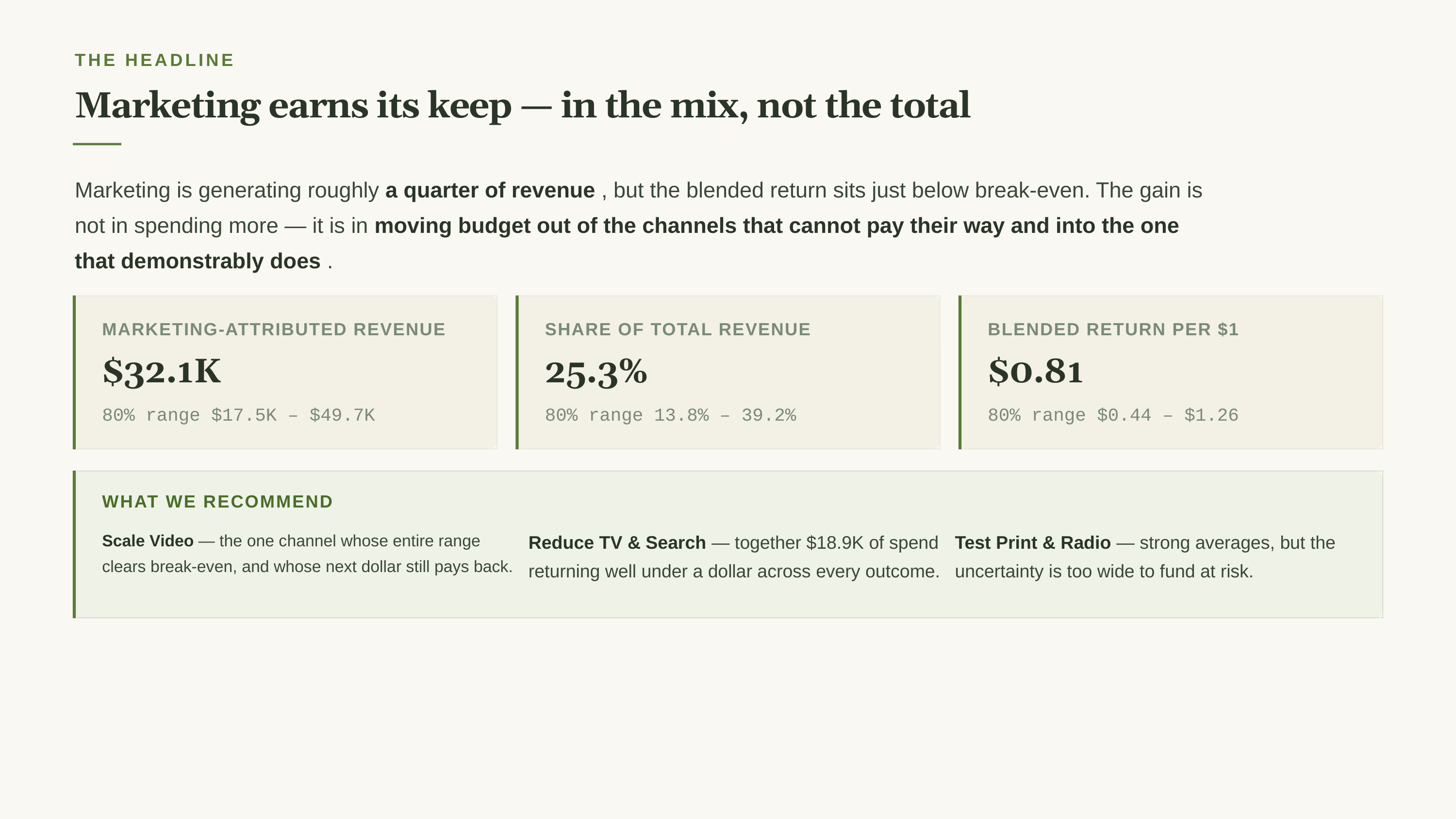

THE HEADLINE
Marketing earns its keep — in the mix, not the total

Marketing is generating roughly a quarter of revenue , but the blended return sits just below break-even. The gain is not in spending more — it is in moving budget out of the channels that cannot pay their way and into the one that demonstrably does .

MARKETING-ATTRIBUTED REVENUE
SHARE OF TOTAL REVENUE
BLENDED RETURN PER $1
$32.1K
25.3%
$0.81
80% range $17.5K – $49.7K
80% range 13.8% – 39.2%
80% range $0.44 – $1.26

WHAT WE RECOMMEND
Scale Video — the one channel whose entire range clears break-even, and whose next dollar still pays back.
Reduce TV & Search — together $18.9K of spend returning well under a dollar across every outcome.
Test Print & Radio — strong averages, but the uncertainty is too wide to fund at risk.